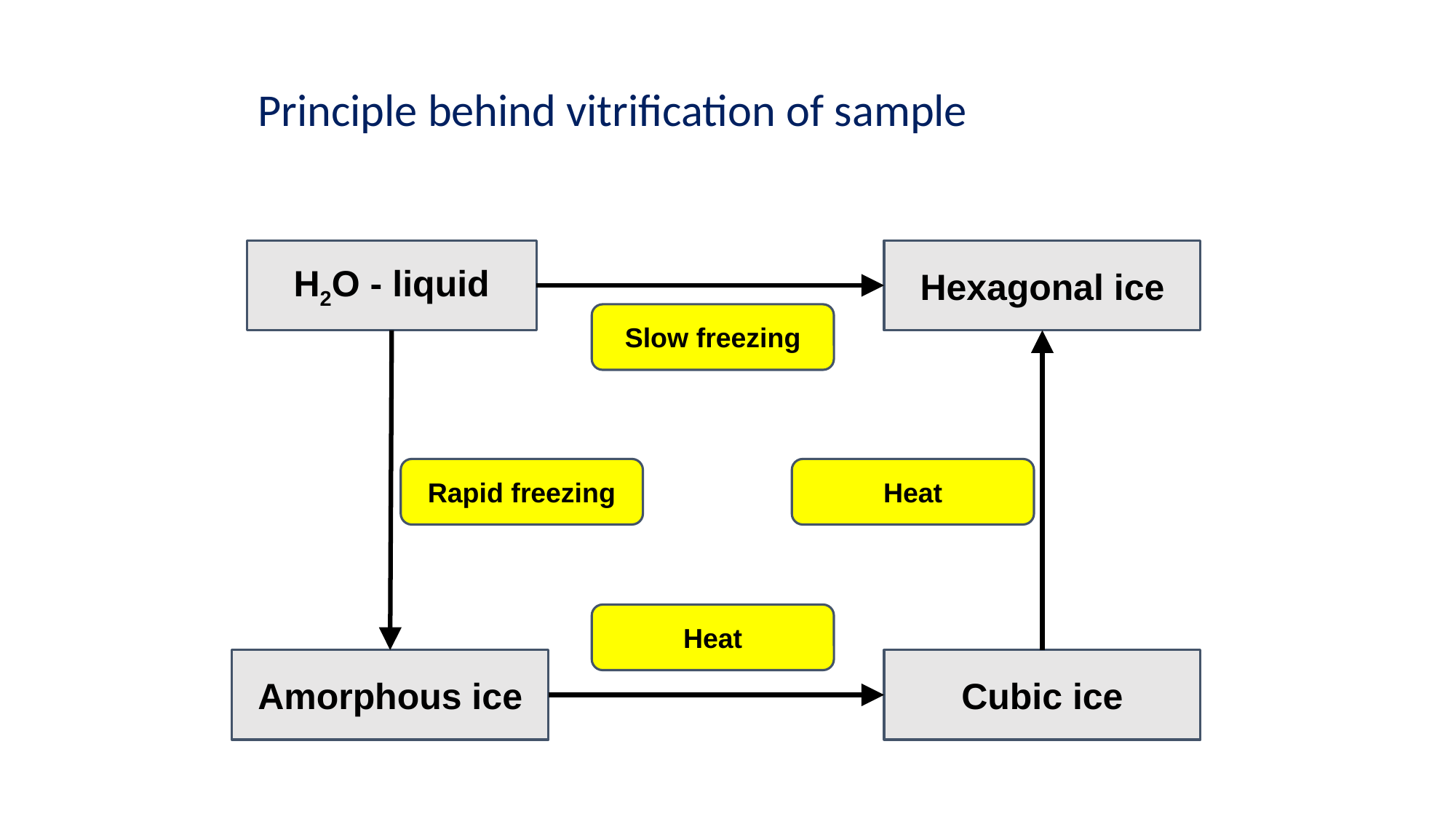

# Principle behind vitrification of sample
H2O - liquid
Hexagonal ice
Slow freezing
Rapid freezing
Heat
Heat
Amorphous ice
Cubic ice